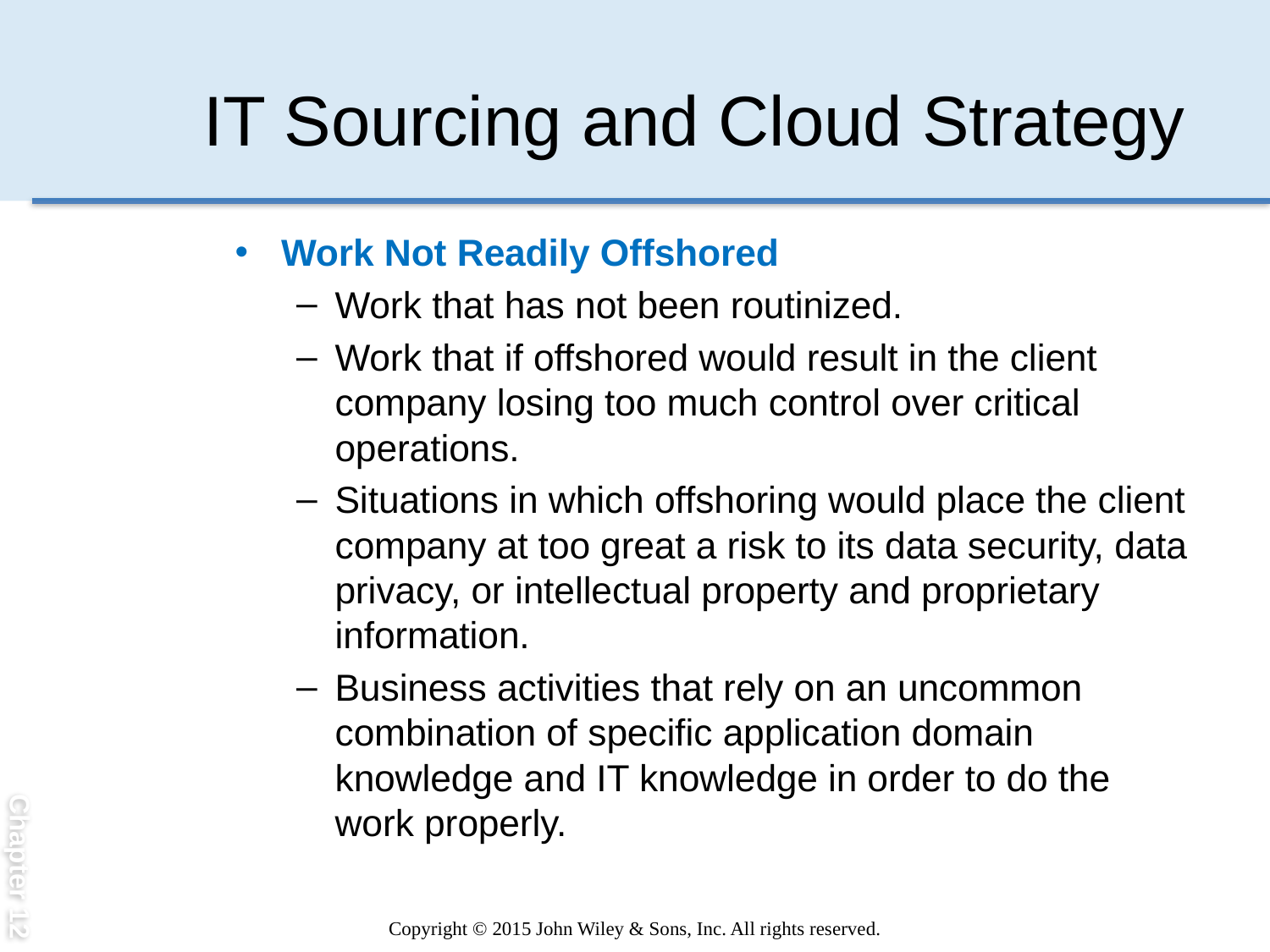

Chapter 12
# IT Sourcing and Cloud Strategy
Work Not Readily Offshored
Work that has not been routinized.
Work that if offshored would result in the client company losing too much control over critical operations.
Situations in which offshoring would place the client company at too great a risk to its data security, data privacy, or intellectual property and proprietary information.
Business activities that rely on an uncommon combination of specific application domain knowledge and IT knowledge in order to do the work properly.